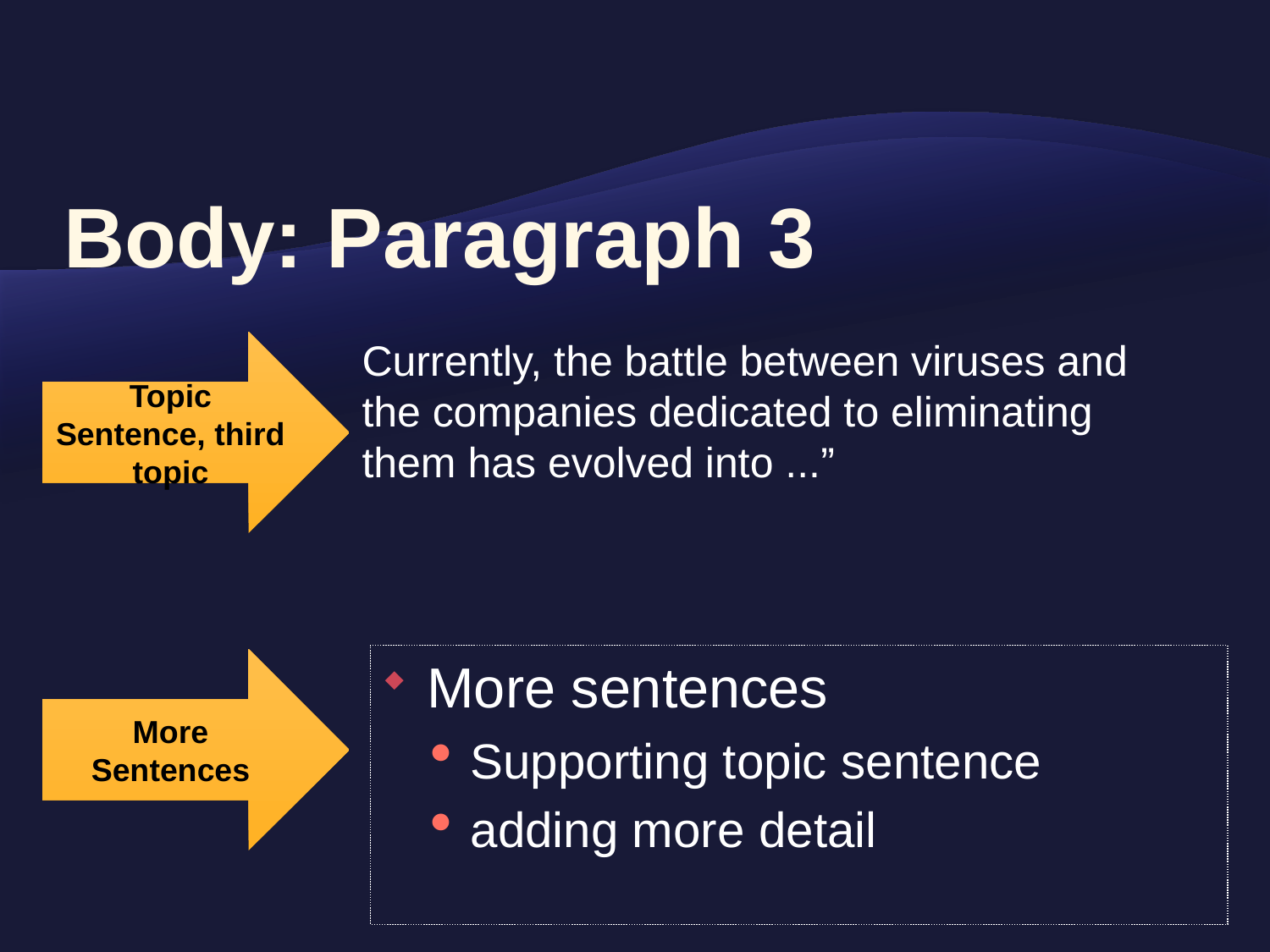

# Body: Paragraph 3
Currently, the battle between viruses and the companies dedicated to eliminating them has evolved into ...”

Topic Sentence, third topic
More sentences
Supporting topic sentence
adding more detail

More Sentences